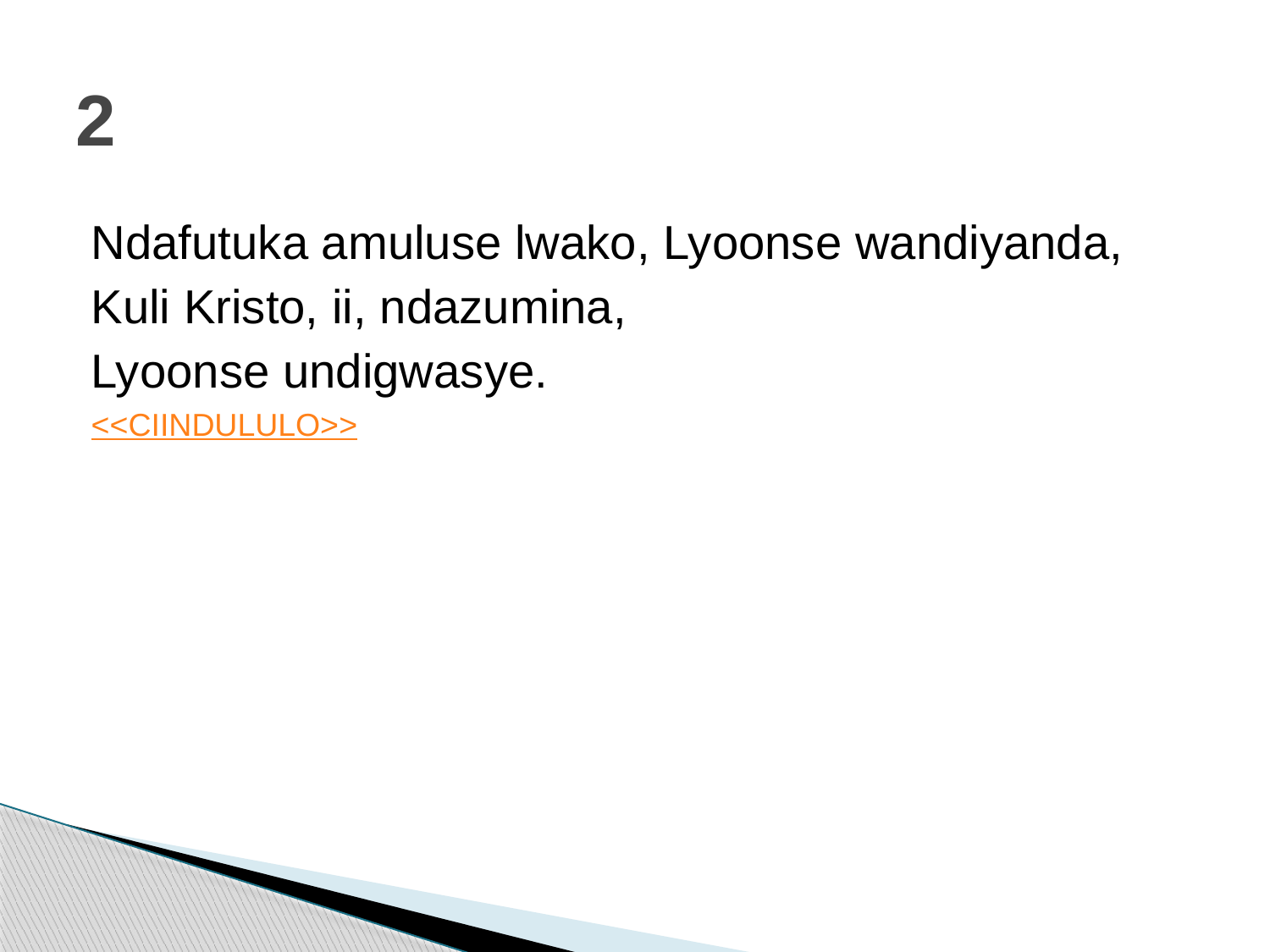

# 2
Ndafutuka amuluse lwako, Lyoonse wandiyanda,
Kuli Kristo, ii, ndazumina,
Lyoonse undigwasye.
<<CIINDULULO>>